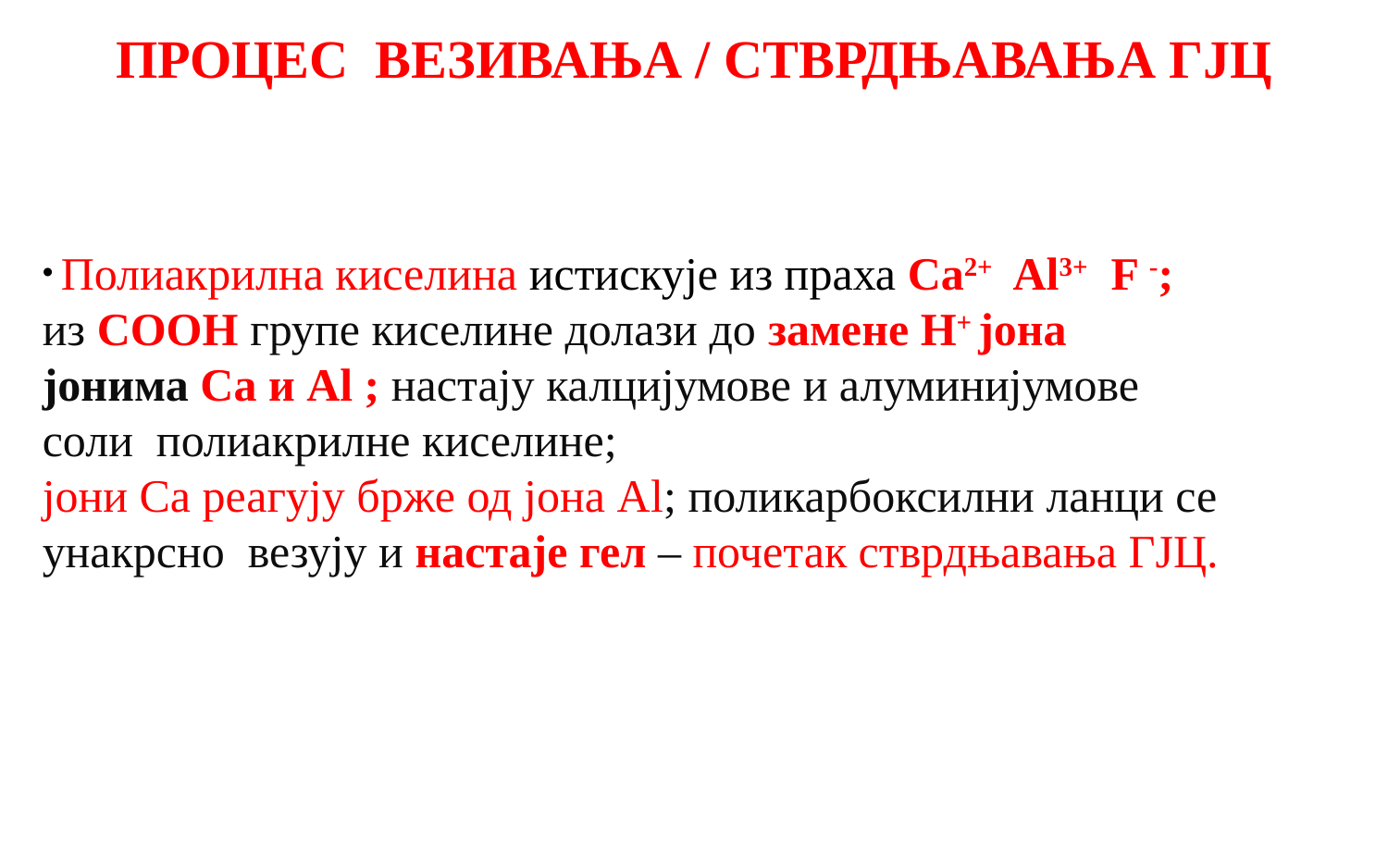

ПРОЦЕС  ВЕЗИВАЊА / СТВРДЊАВАЊА ГЈЦ
 Полиакрилна киселина истискује из праха Ca2+   Al3+  F -;
из СООН групе киселине долази до замене Н+ јона
јонима Ca и Al ; настају калцијумове и алуминијумове
соли  полиакрилне киселине;
јони Са реагују брже од јона Аl; поликарбоксилни ланци се
унакрсно  везују и настаје гел – почетак стврдњавања ГЈЦ.